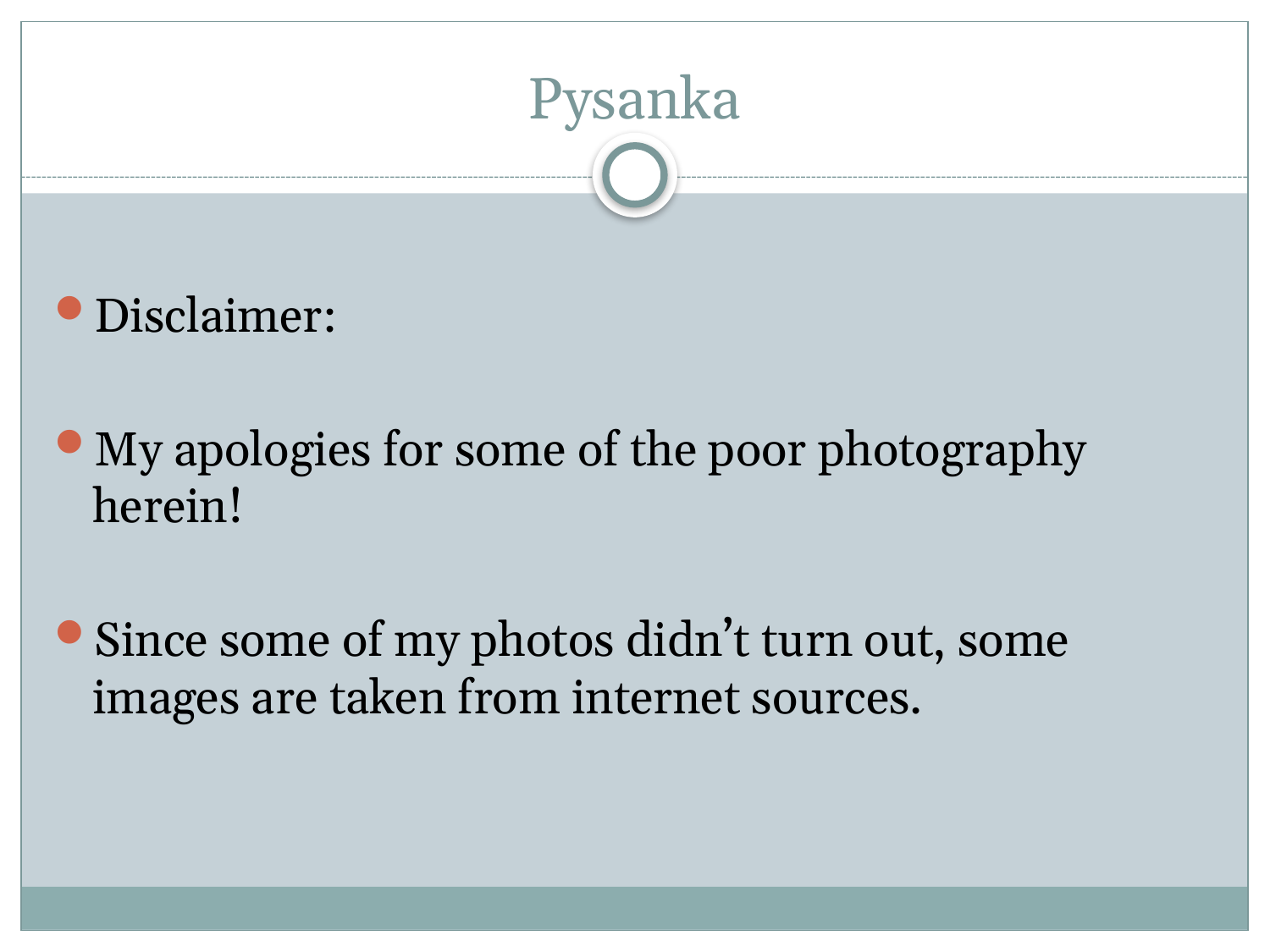

# Pysanka

Disclaimer:

My apologies for some of the poor photography herein!

Since some of my photos didn’t turn out, some images are taken from internet sources.